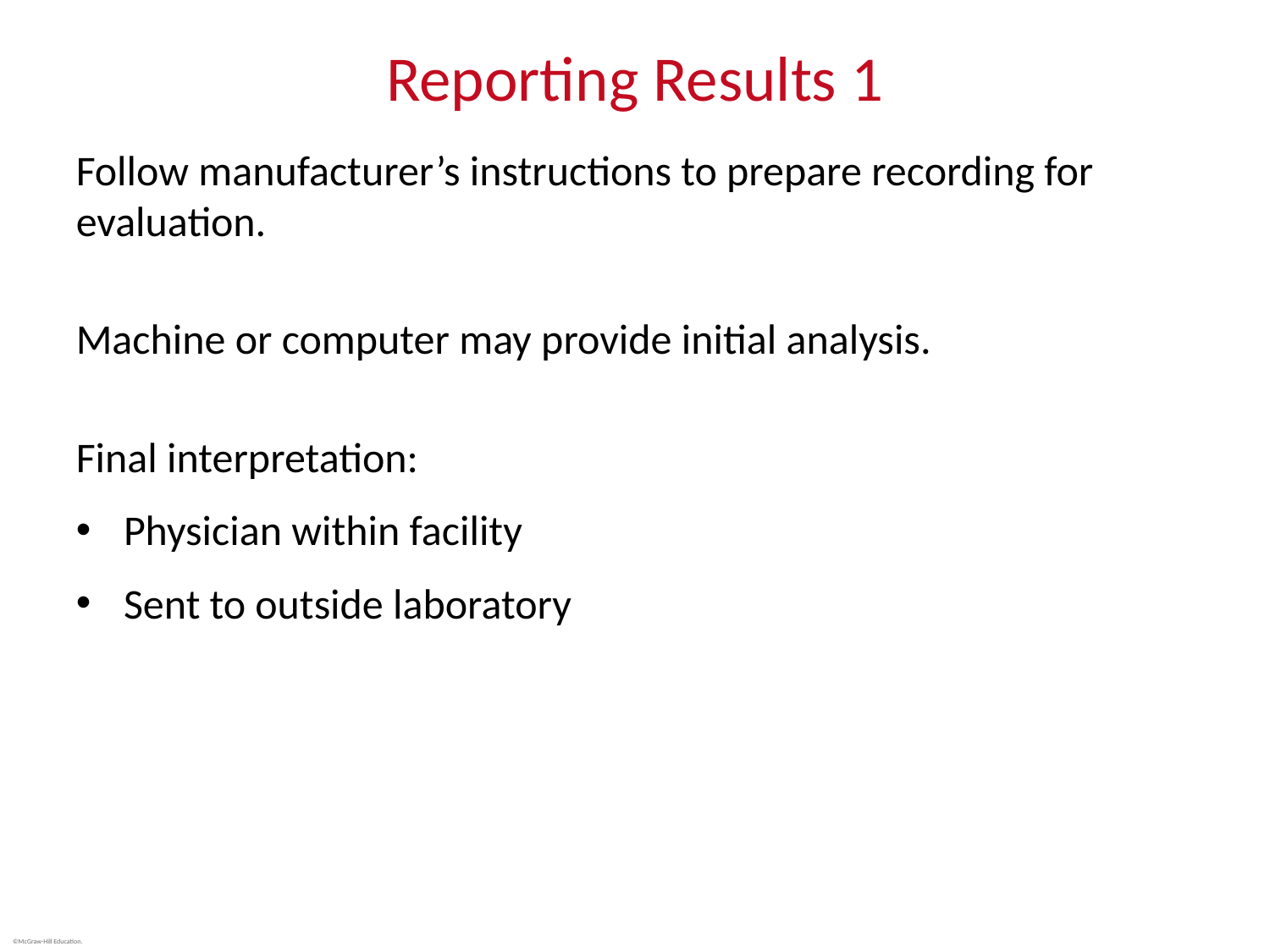

# Reporting Results 1
Follow manufacturer’s instructions to prepare recording for evaluation.
Machine or computer may provide initial analysis.
Final interpretation:
Physician within facility
Sent to outside laboratory